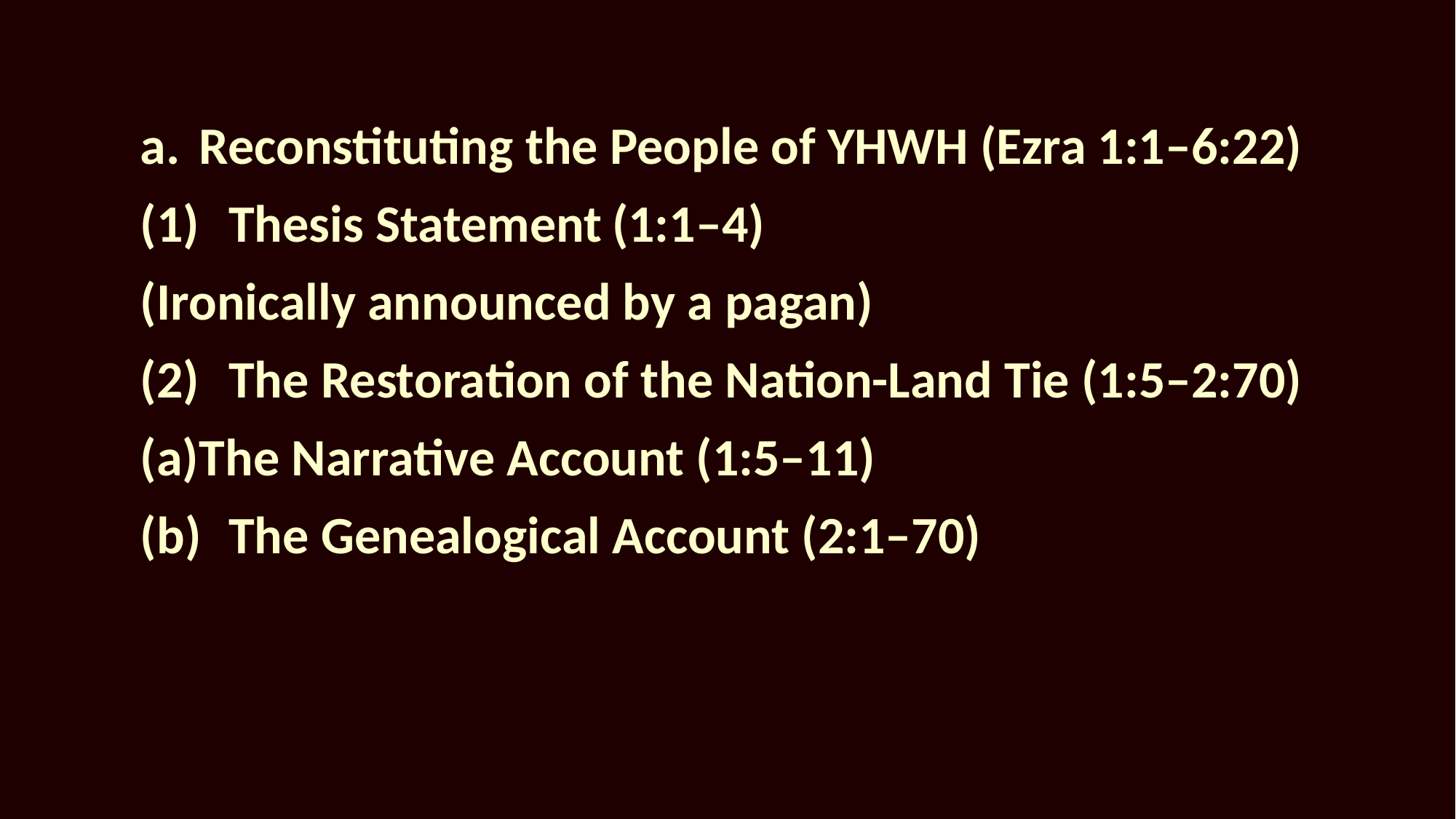

a.	Reconstituting the People of YHWH (Ezra 1:1–6:22)
		(1)	Thesis Statement	(1:1–4)
				(Ironically announced by a pagan)
		(2)	The Restoration of the Nation-Land Tie (1:5–2:70)
				(a)	The Narrative Account (1:5–11)
				(b)	The Genealogical Account (2:1–70)